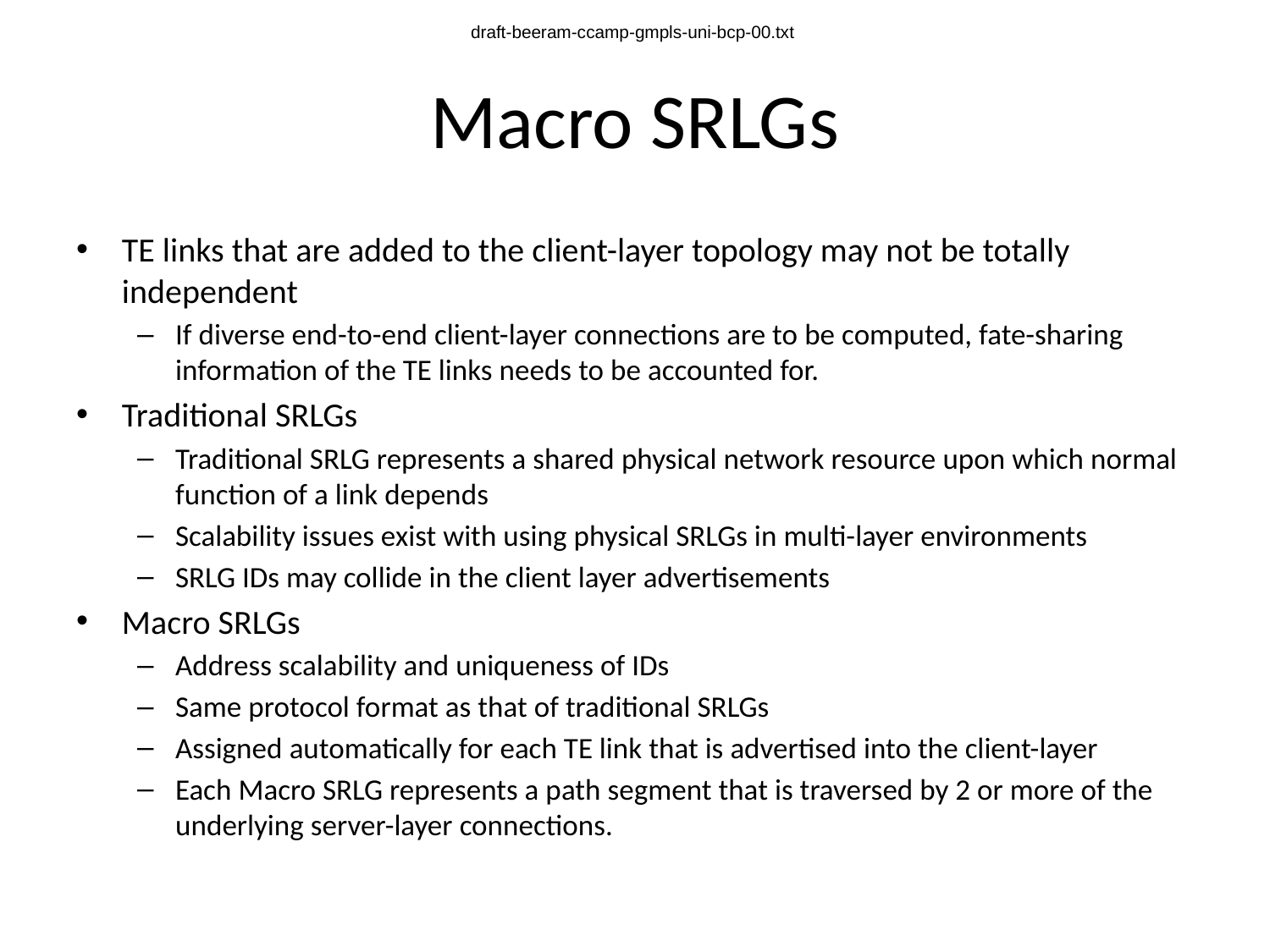

draft-beeram-ccamp-gmpls-uni-bcp-00.txt
# Macro SRLGs
TE links that are added to the client-layer topology may not be totally independent
If diverse end-to-end client-layer connections are to be computed, fate-sharing information of the TE links needs to be accounted for.
Traditional SRLGs
Traditional SRLG represents a shared physical network resource upon which normal function of a link depends
Scalability issues exist with using physical SRLGs in multi-layer environments
SRLG IDs may collide in the client layer advertisements
Macro SRLGs
Address scalability and uniqueness of IDs
Same protocol format as that of traditional SRLGs
Assigned automatically for each TE link that is advertised into the client-layer
Each Macro SRLG represents a path segment that is traversed by 2 or more of the underlying server-layer connections.